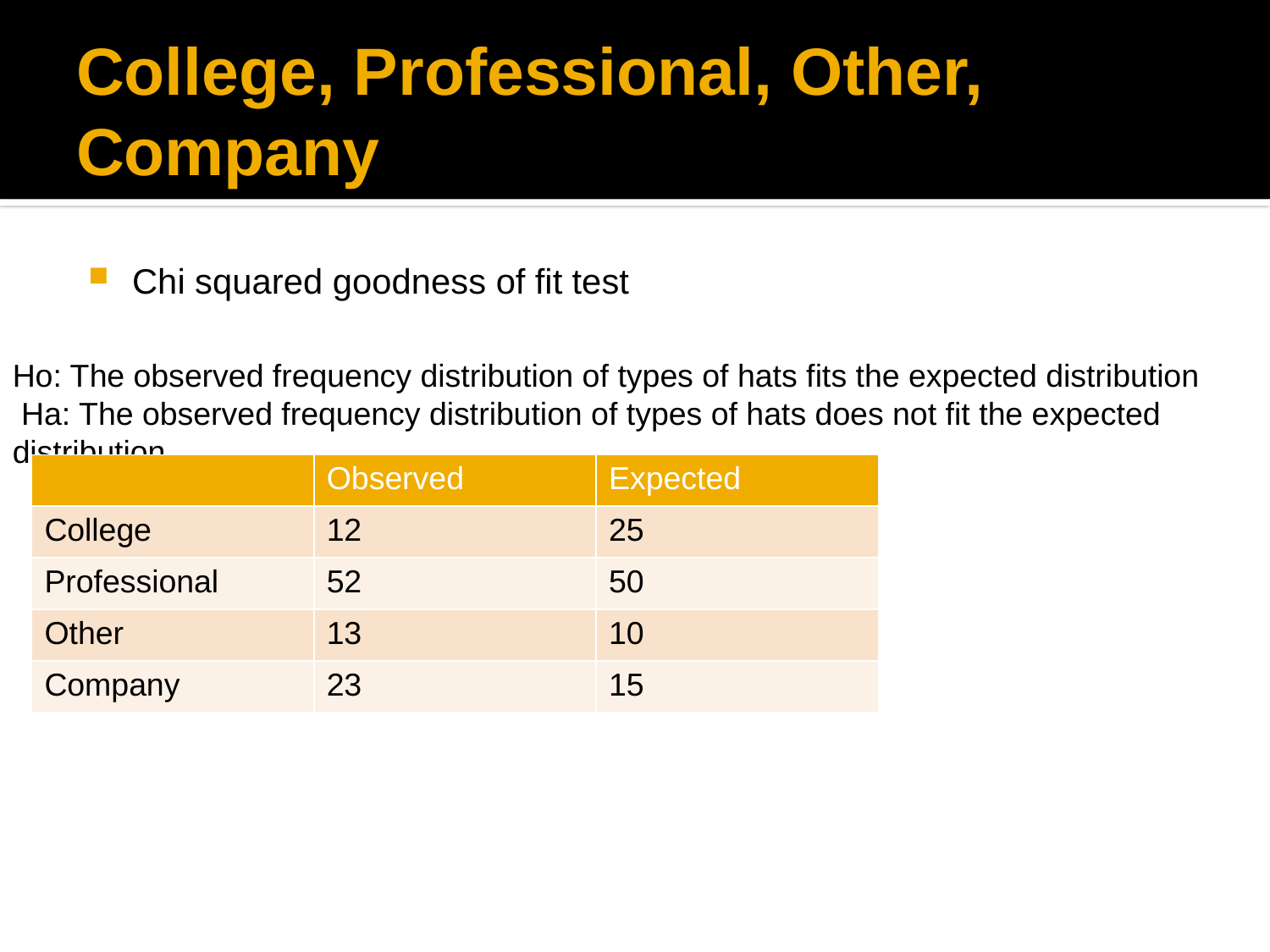

# College, Professional, Other, Company
Chi squared goodness of fit test

Ho: The observed frequency distribution of types of hats fits the expected distribution
 Ha: The observed frequency distribution of types of hats does not fit the expected distribution
|  | Observed | Expected |
| --- | --- | --- |
| College | 12 | 25 |
| Professional | 52 | 50 |
| Other | 13 | 10 |
| Company | 23 | 15 |